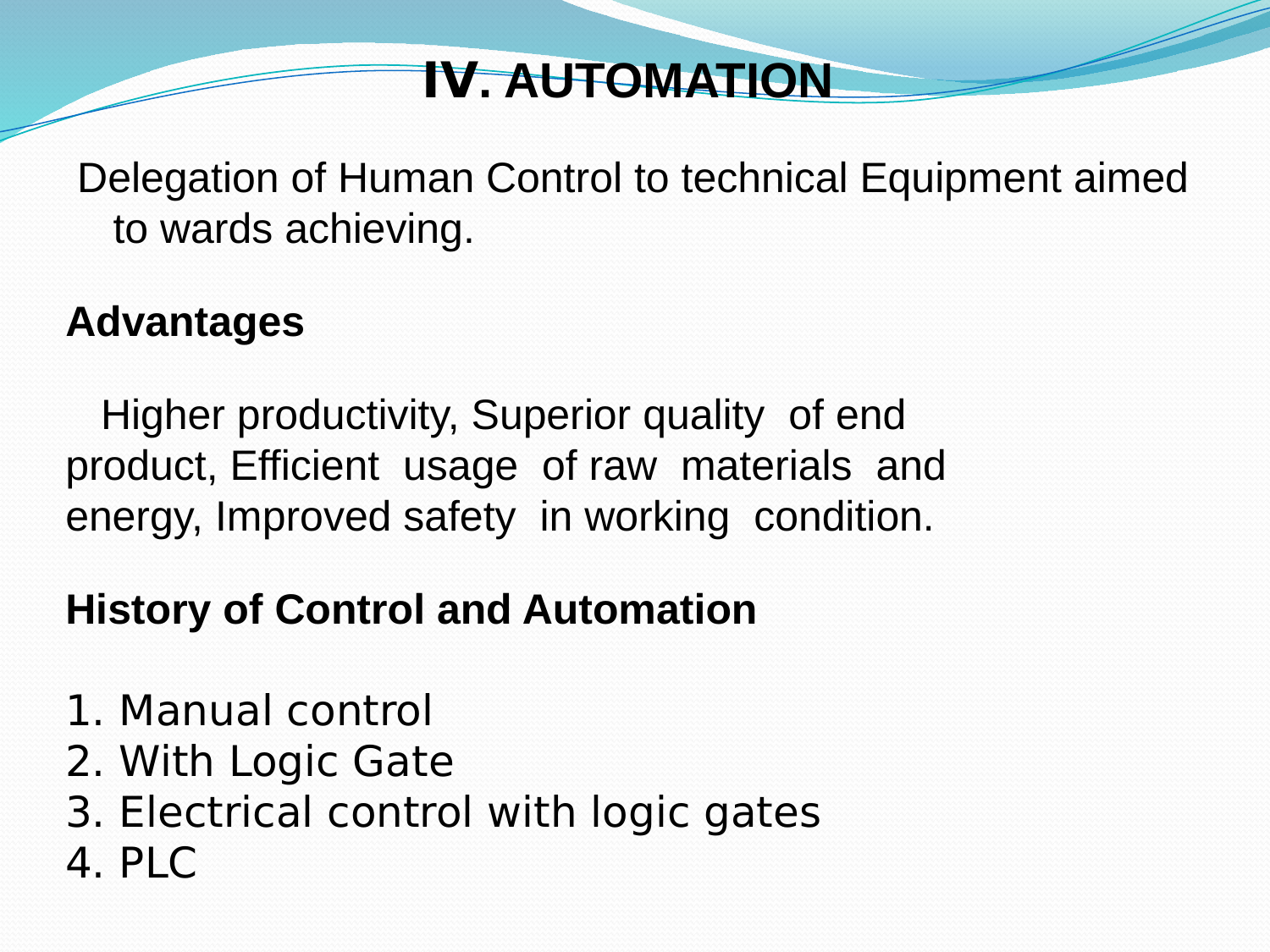

IV. AUTOMATION

 Delegation of Human Control to technical Equipment aimed to wards achieving.

Advantages

   Higher productivity, Superior quality  of end
product, Efficient  usage  of raw  materials  and
energy, Improved safety  in working  condition.

History of Control and Automation

1. Manual control
2. With Logic Gate
3. Electrical control with logic gates
4. PLC